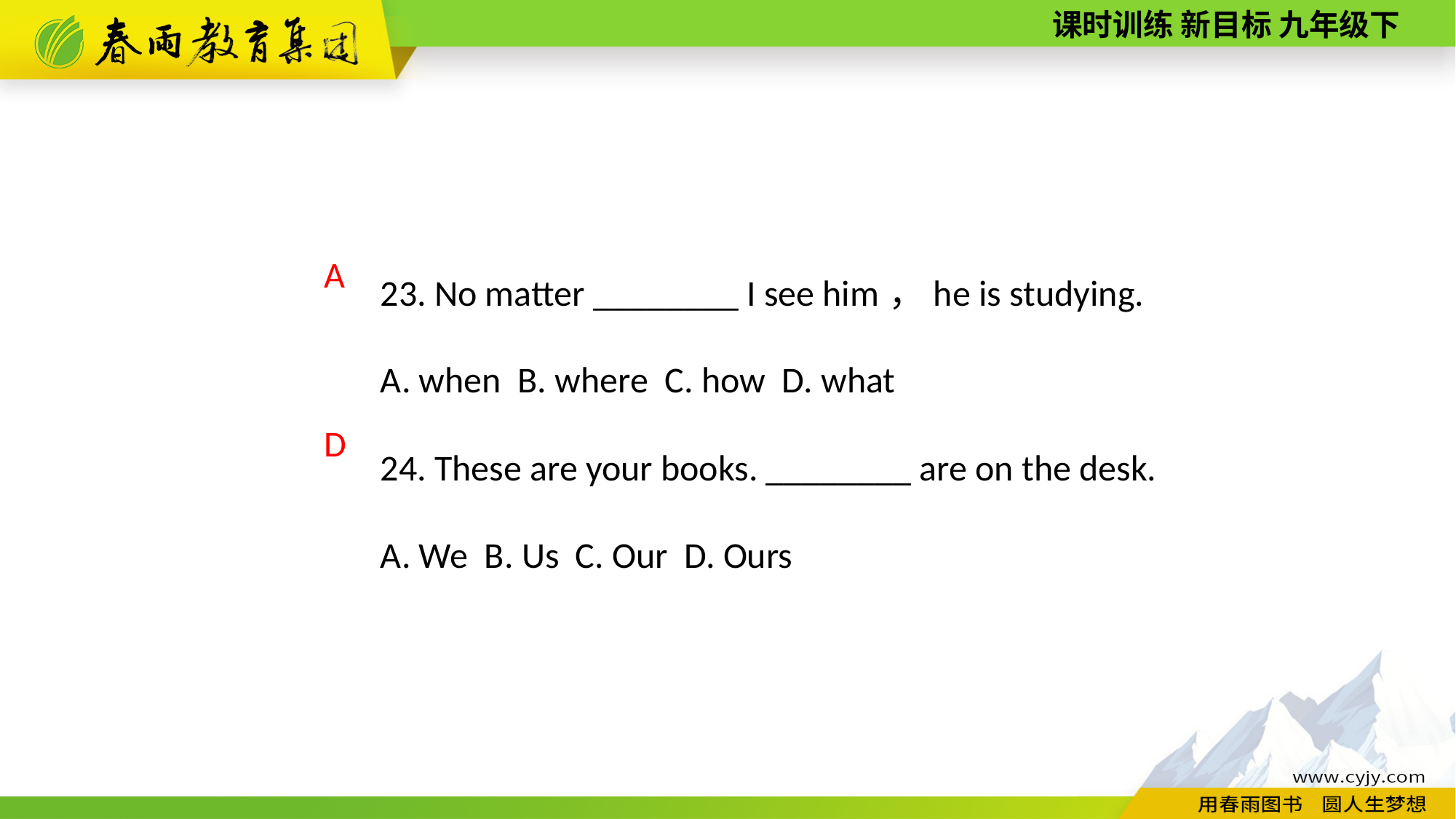

23. No matter ________ I see him，he is studying.
A. when  B. where  C. how  D. what
24. These are your books. ________ are on the desk.
A. We  B. Us  C. Our  D. Ours
A
D